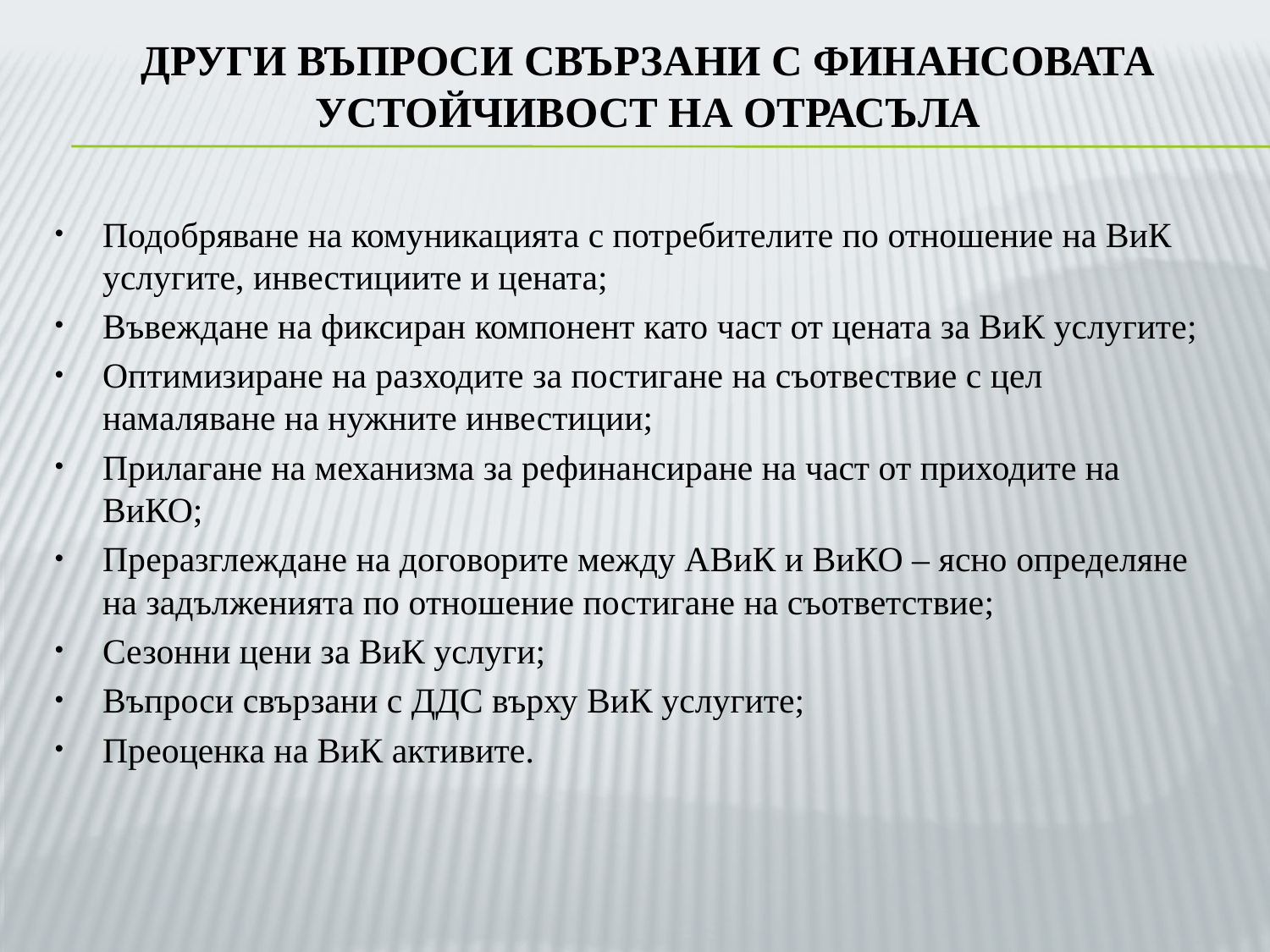

# Други въпроси свързани с финансовата устойчивост на отрасъла

Подобряване на комуникацията с потребителите по отношение на ВиК услугите, инвестициите и цената;
Въвеждане на фиксиран компонент като част от цената за ВиК услугите;
Оптимизиране на разходите за постигане на съотвествие с цел намаляване на нужните инвестиции;
Прилагане на механизма за рефинансиране на част от приходите на ВиКО;
Преразглеждане на договорите между АВиК и ВиКО – ясно определяне на задълженията по отношение постигане на съответствие;
Сезонни цени за ВиК услуги;
Въпроси свързани с ДДС върху ВиК услугите;
Преоценка на ВиК активите.